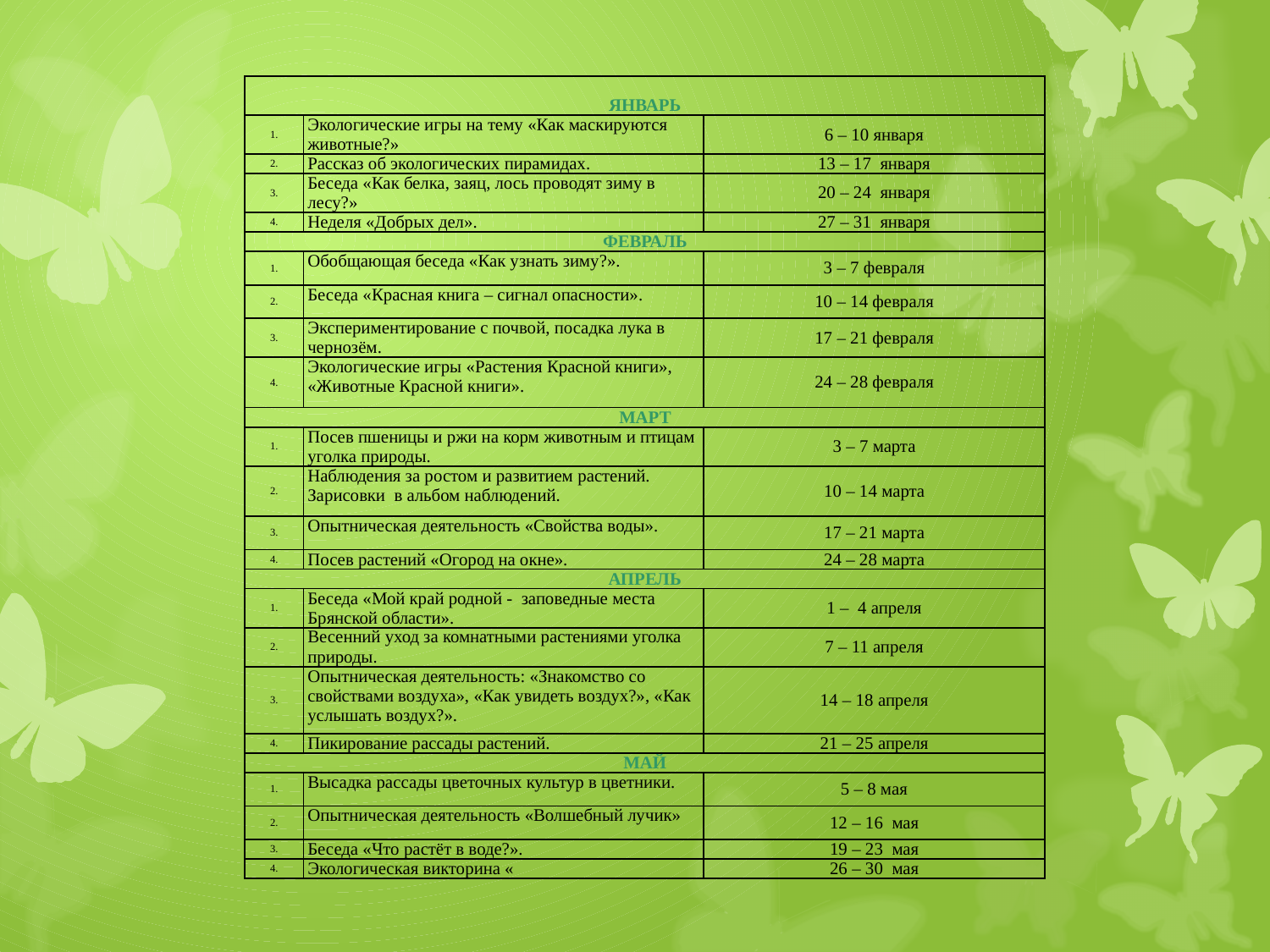

| ЯНВАРЬ |  |  |
| --- | --- | --- |
| 1. | Экологические игры на тему «Как маскируются животные?» | 6 – 10 января |
| 2. | Рассказ об экологических пирамидах. | 13 – 17 января |
| 3. | Беседа «Как белка, заяц, лось проводят зиму в лесу?» | 20 – 24 января |
| 4. | Неделя «Добрых дел». | 27 – 31 января |
| ФЕВРАЛЬ |  |  |
| 1. | Обобщающая беседа «Как узнать зиму?». | 3 – 7 февраля |
| 2. | Беседа «Красная книга – сигнал опасности». | 10 – 14 февраля |
| 3. | Экспериментирование с почвой, посадка лука в чернозём. | 17 – 21 февраля |
| 4. | Экологические игры «Растения Красной книги», «Животные Красной книги». | 24 – 28 февраля |
| МАРТ |  |  |
| 1. | Посев пшеницы и ржи на корм животным и птицам уголка природы. | 3 – 7 марта |
| 2. | Наблюдения за ростом и развитием растений. Зарисовки в альбом наблюдений. | 10 – 14 марта |
| 3. | Опытническая деятельность «Свойства воды». | 17 – 21 марта |
| 4. | Посев растений «Огород на окне». | 24 – 28 марта |
| АПРЕЛЬ |  |  |
| 1. | Беседа «Мой край родной - заповедные места Брянской области». | 1 – 4 апреля |
| 2. | Весенний уход за комнатными растениями уголка природы. | 7 – 11 апреля |
| 3. | Опытническая деятельность: «Знакомство со свойствами воздуха», «Как увидеть воздух?», «Как услышать воздух?». | 14 – 18 апреля |
| 4. | Пикирование рассады растений. | 21 – 25 апреля |
| МАЙ |  |  |
| 1. | Высадка рассады цветочных культур в цветники. | 5 – 8 мая |
| 2. | Опытническая деятельность «Волшебный лучик» | 12 – 16 мая |
| 3. | Беседа «Что растёт в воде?». | 19 – 23 мая |
| 4. | Экологическая викторина « | 26 – 30 мая |